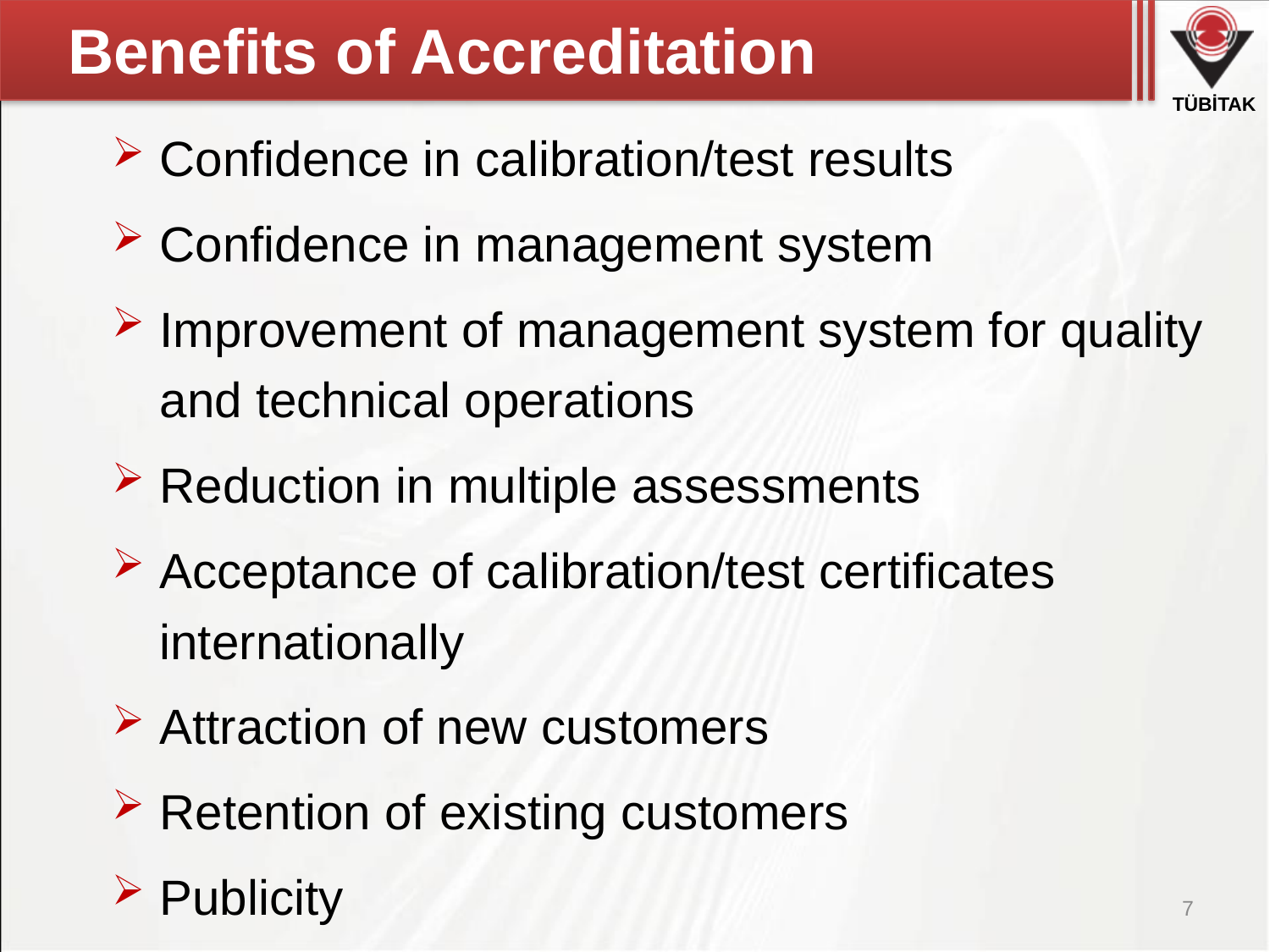

# Benefits of Accreditation
Confidence in calibration/test results
Confidence in management system
Improvement of management system for quality and technical operations
Reduction in multiple assessments
Acceptance of calibration/test certificates internationally
Attraction of new customers
Retention of existing customers
Publicity
7